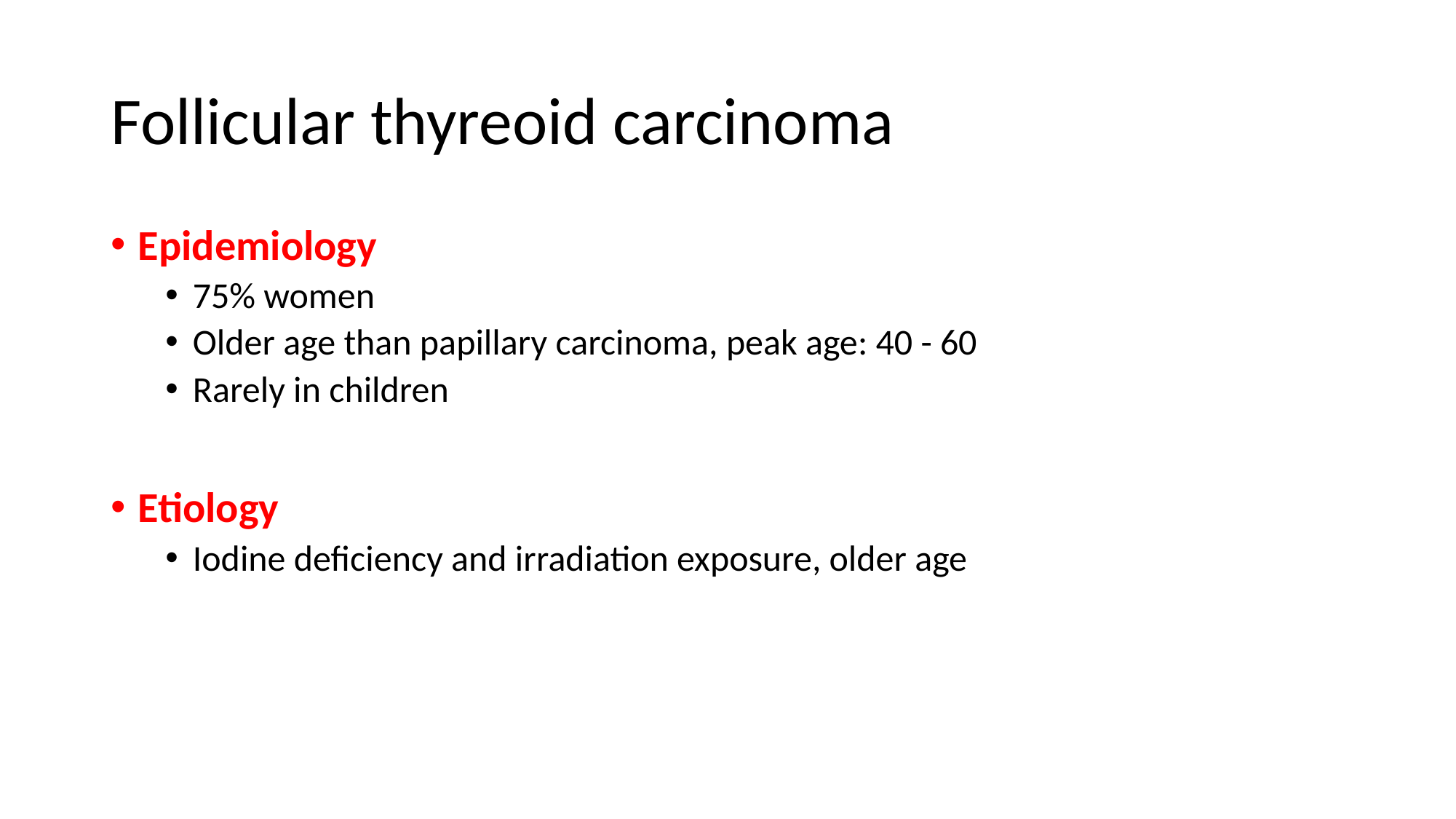

# Follicular thyreoid carcinoma
Epidemiology
75% women
Older age than papillary carcinoma, peak age: 40 - 60
Rarely in children

Etiology
Iodine deficiency and irradiation exposure, older age